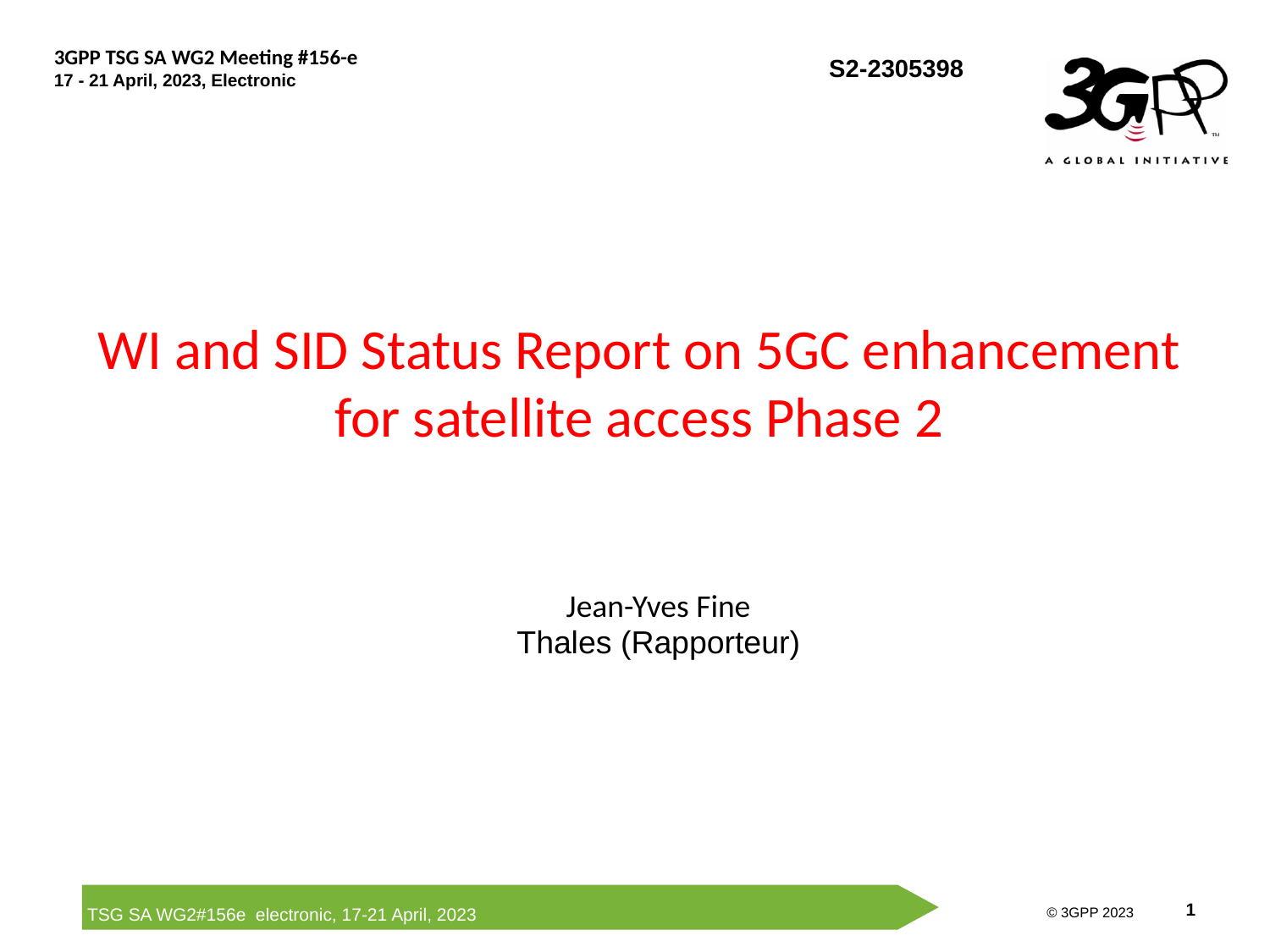

# WI and SID Status Report on 5GC enhancement for satellite access Phase 2
Jean-Yves Fine
Thales (Rapporteur)